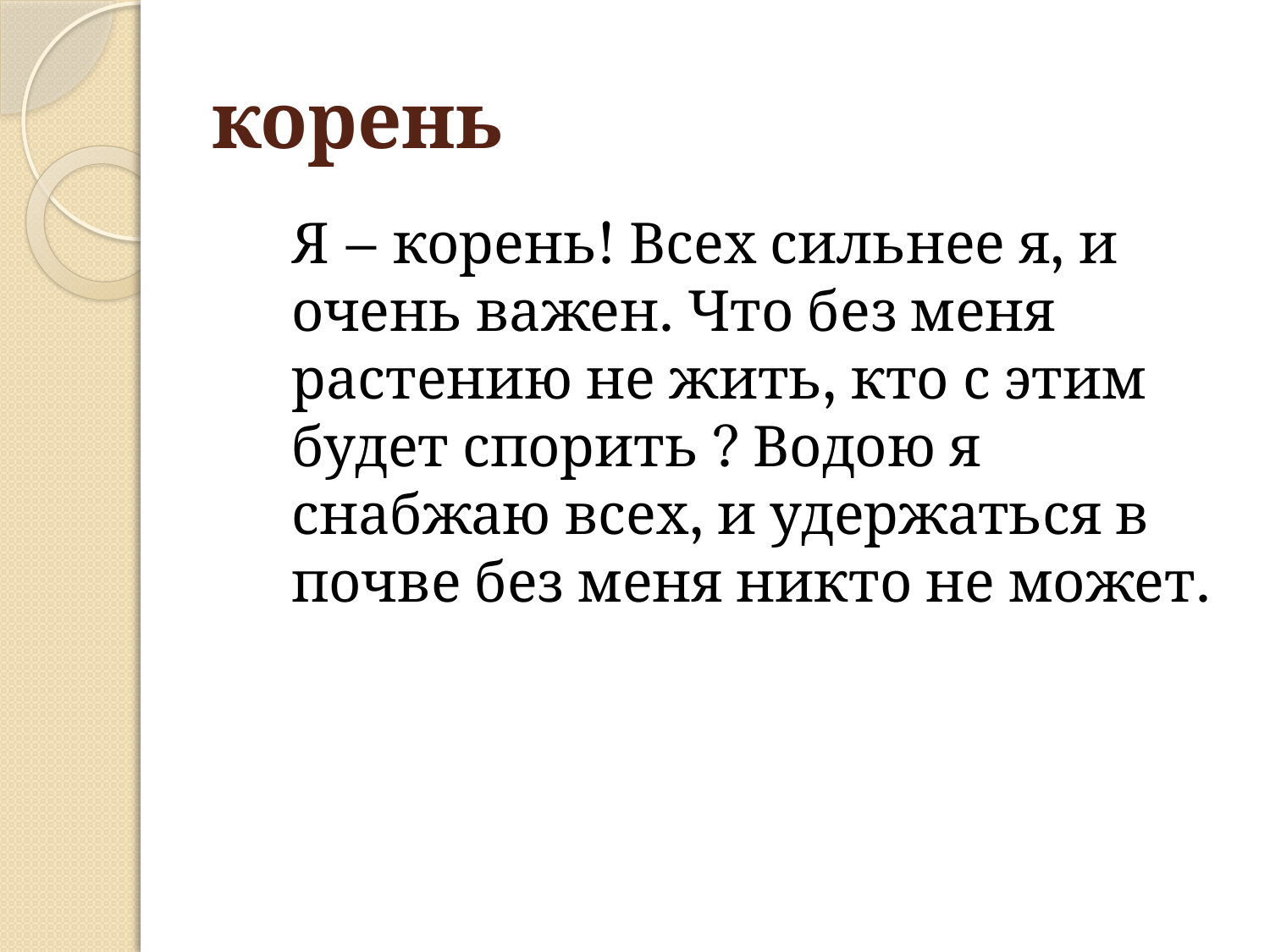

# корень
   Я – корень! Всех сильнее я, и очень важен. Что без меня растению не жить, кто с этим будет спорить ? Водою я снабжаю всех, и удержаться в почве без меня никто не может.